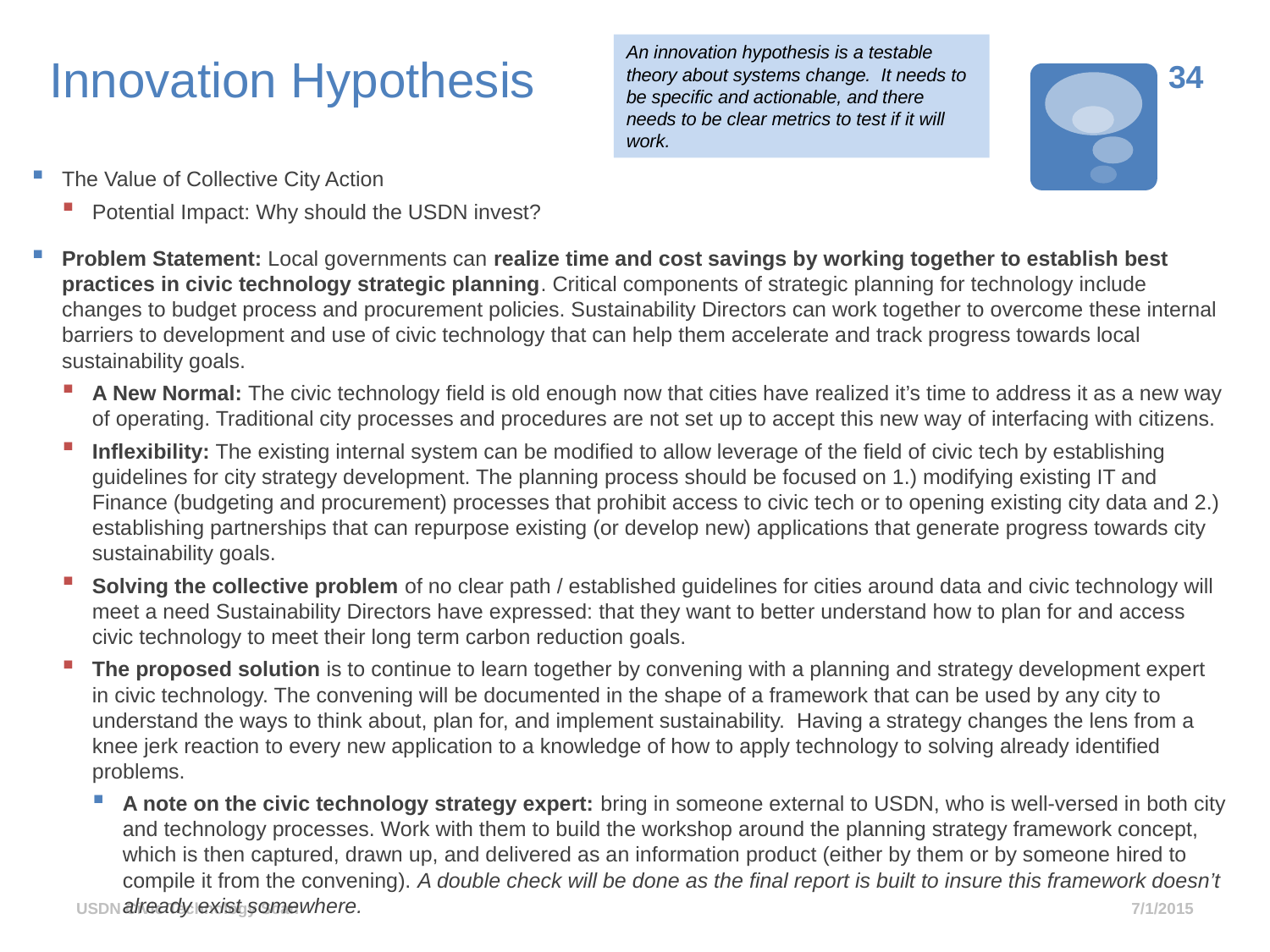

# Innovation Hypothesis
An innovation hypothesis is a testable theory about systems change.  It needs to be specific and actionable, and there needs to be clear metrics to test if it will work.
34
The Value of Collective City Action
Potential Impact: Why should the USDN invest?
Problem Statement: Local governments can realize time and cost savings by working together to establish best practices in civic technology strategic planning. Critical components of strategic planning for technology include changes to budget process and procurement policies. Sustainability Directors can work together to overcome these internal barriers to development and use of civic technology that can help them accelerate and track progress towards local sustainability goals.
A New Normal: The civic technology field is old enough now that cities have realized it’s time to address it as a new way of operating. Traditional city processes and procedures are not set up to accept this new way of interfacing with citizens.
Inflexibility: The existing internal system can be modified to allow leverage of the field of civic tech by establishing guidelines for city strategy development. The planning process should be focused on 1.) modifying existing IT and Finance (budgeting and procurement) processes that prohibit access to civic tech or to opening existing city data and 2.) establishing partnerships that can repurpose existing (or develop new) applications that generate progress towards city sustainability goals.
Solving the collective problem of no clear path / established guidelines for cities around data and civic technology will meet a need Sustainability Directors have expressed: that they want to better understand how to plan for and access civic technology to meet their long term carbon reduction goals.
The proposed solution is to continue to learn together by convening with a planning and strategy development expert in civic technology. The convening will be documented in the shape of a framework that can be used by any city to understand the ways to think about, plan for, and implement sustainability.  Having a strategy changes the lens from a knee jerk reaction to every new application to a knowledge of how to apply technology to solving already identified problems.
A note on the civic technology strategy expert: bring in someone external to USDN, who is well-versed in both city and technology processes. Work with them to build the workshop around the planning strategy framework concept, which is then captured, drawn up, and delivered as an information product (either by them or by someone hired to compile it from the convening). A double check will be done as the final report is built to insure this framework doesn’t already exist somewhere.

USDN Civic Technology Scan
7/1/2015